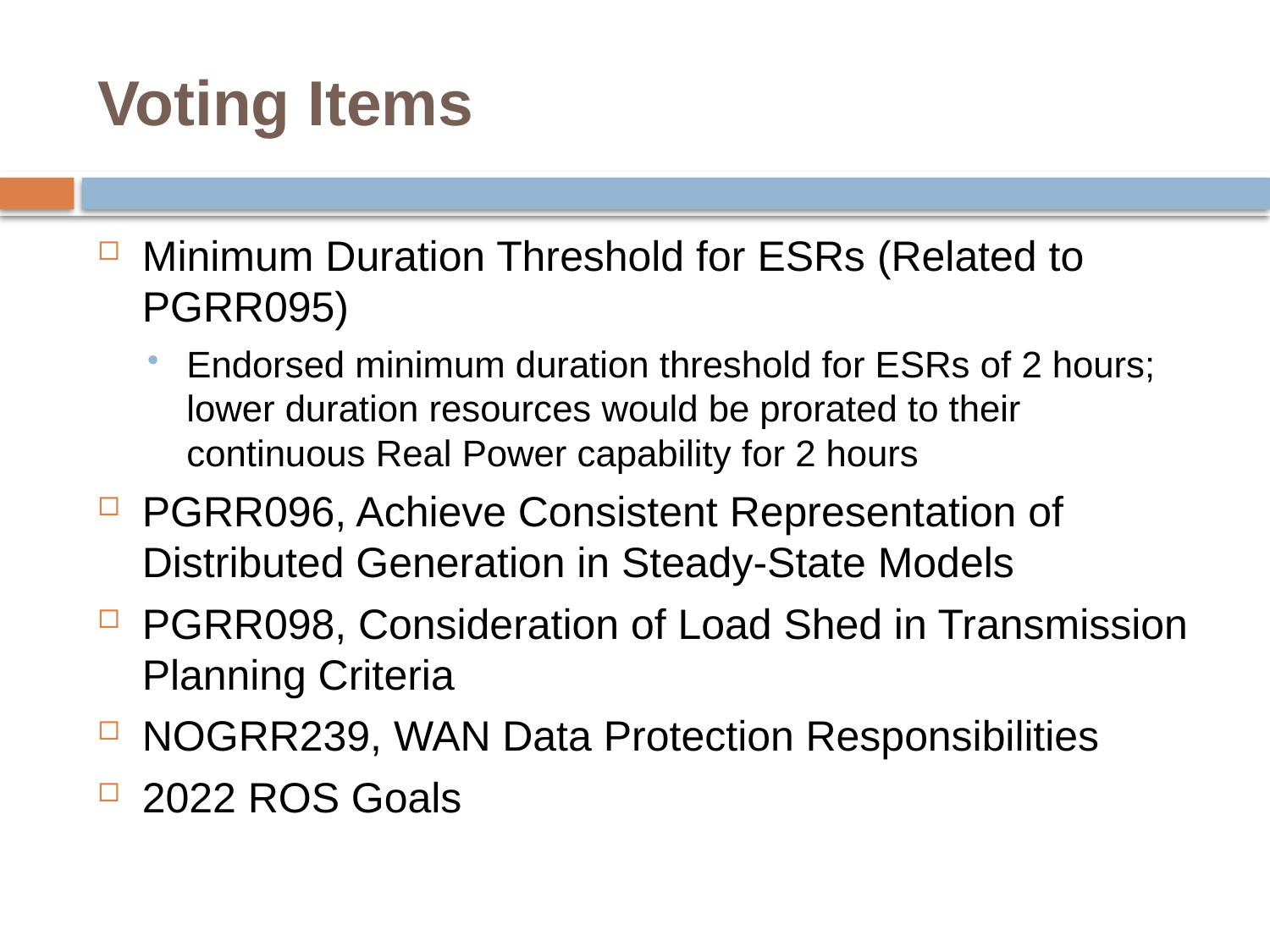

# Voting Items
Minimum Duration Threshold for ESRs (Related to PGRR095)
Endorsed minimum duration threshold for ESRs of 2 hours; lower duration resources would be prorated to their continuous Real Power capability for 2 hours
PGRR096, Achieve Consistent Representation of Distributed Generation in Steady-State Models
PGRR098, Consideration of Load Shed in Transmission Planning Criteria
NOGRR239, WAN Data Protection Responsibilities
2022 ROS Goals